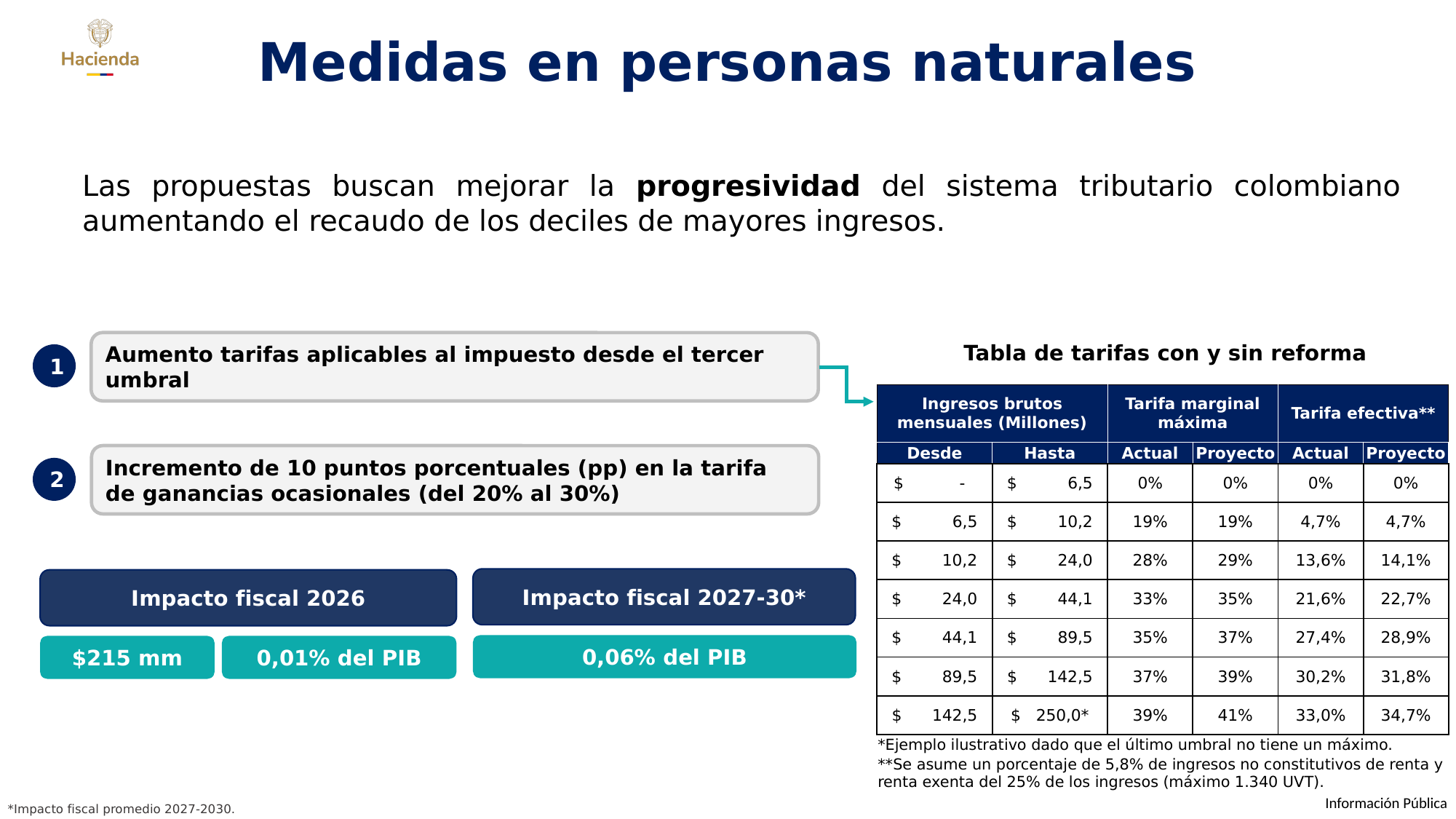

Medidas en personas naturales
Las propuestas buscan mejorar la progresividad del sistema tributario colombiano aumentando el recaudo de los deciles de mayores ingresos.
Aumento tarifas aplicables al impuesto desde el tercer umbral
Tabla de tarifas con y sin reforma
1
| Ingresos brutos mensuales (Millones) |  | Tarifa marginal máxima |  | Tarifa efectiva\*\* |  |
| --- | --- | --- | --- | --- | --- |
| Desde | Hasta | Actual | Proyecto | Actual | Proyecto |
| $ - | $ 6,5 | 0% | 0% | 0% | 0% |
| $ 6,5 | $ 10,2 | 19% | 19% | 4,7% | 4,7% |
| $ 10,2 | $ 24,0 | 28% | 29% | 13,6% | 14,1% |
| $ 24,0 | $ 44,1 | 33% | 35% | 21,6% | 22,7% |
| $ 44,1 | $ 89,5 | 35% | 37% | 27,4% | 28,9% |
| $ 89,5 | $ 142,5 | 37% | 39% | 30,2% | 31,8% |
| $ 142,5 | $ 250,0\* | 39% | 41% | 33,0% | 34,7% |
| \*Ejemplo ilustrativo dado que el último umbral no tiene un máximo. |  |  |  |  |  |
| \*\*Se asume un porcentaje de 5,8% de ingresos no constitutivos de renta y renta exenta del 25% de los ingresos (máximo 1.340 UVT). |  |  |  |  |  |
Incremento de 10 puntos porcentuales (pp) en la tarifa de ganancias ocasionales (del 20% al 30%)
2
Impacto fiscal 2027-30*
Impacto fiscal 2026
0,06% del PIB
$215 mm
0,01% del PIB
*Impacto fiscal promedio 2027-2030.